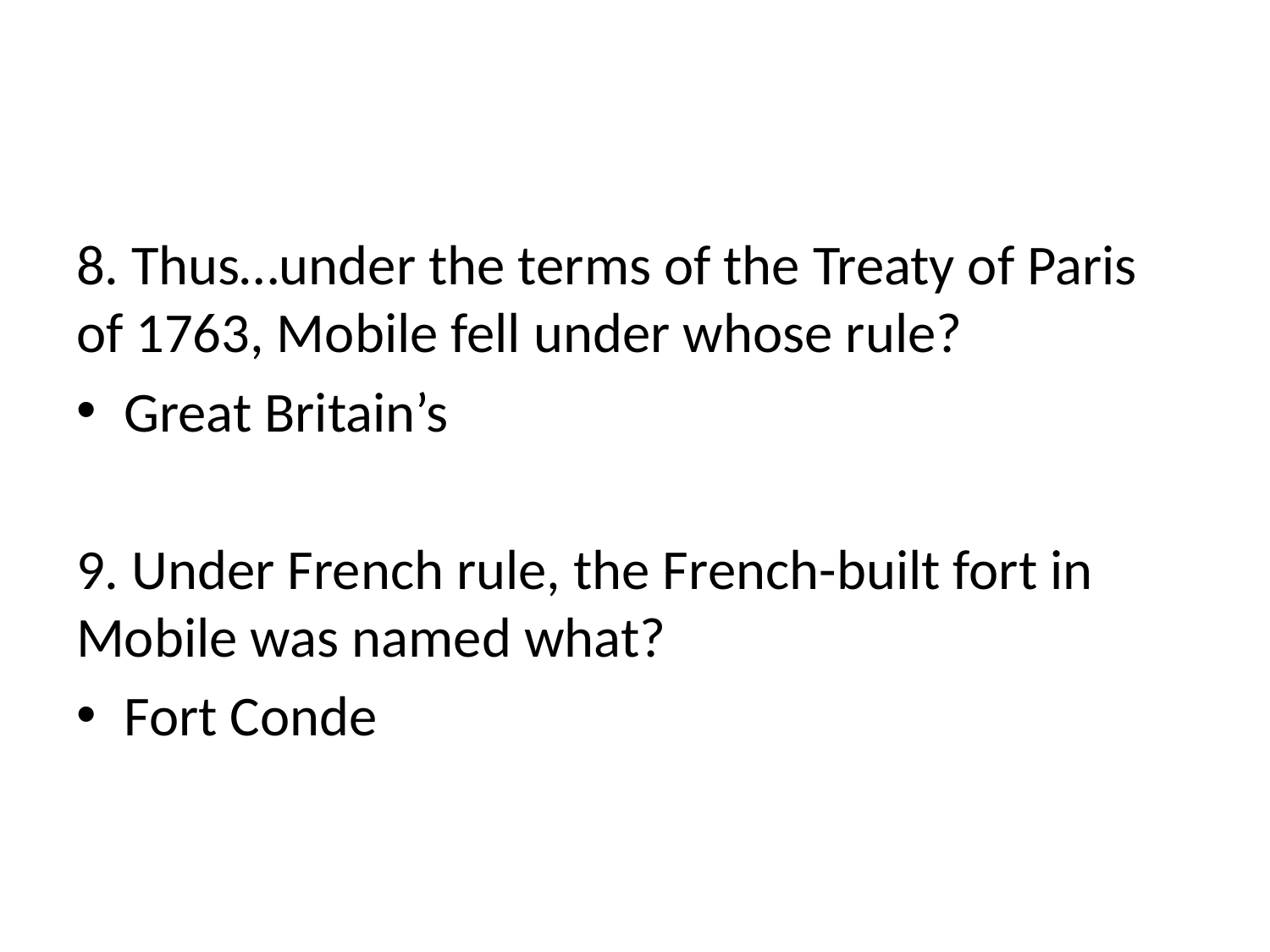

#
8. Thus…under the terms of the Treaty of Paris of 1763, Mobile fell under whose rule?
Great Britain’s

9. Under French rule, the French-built fort in Mobile was named what?
Fort Conde